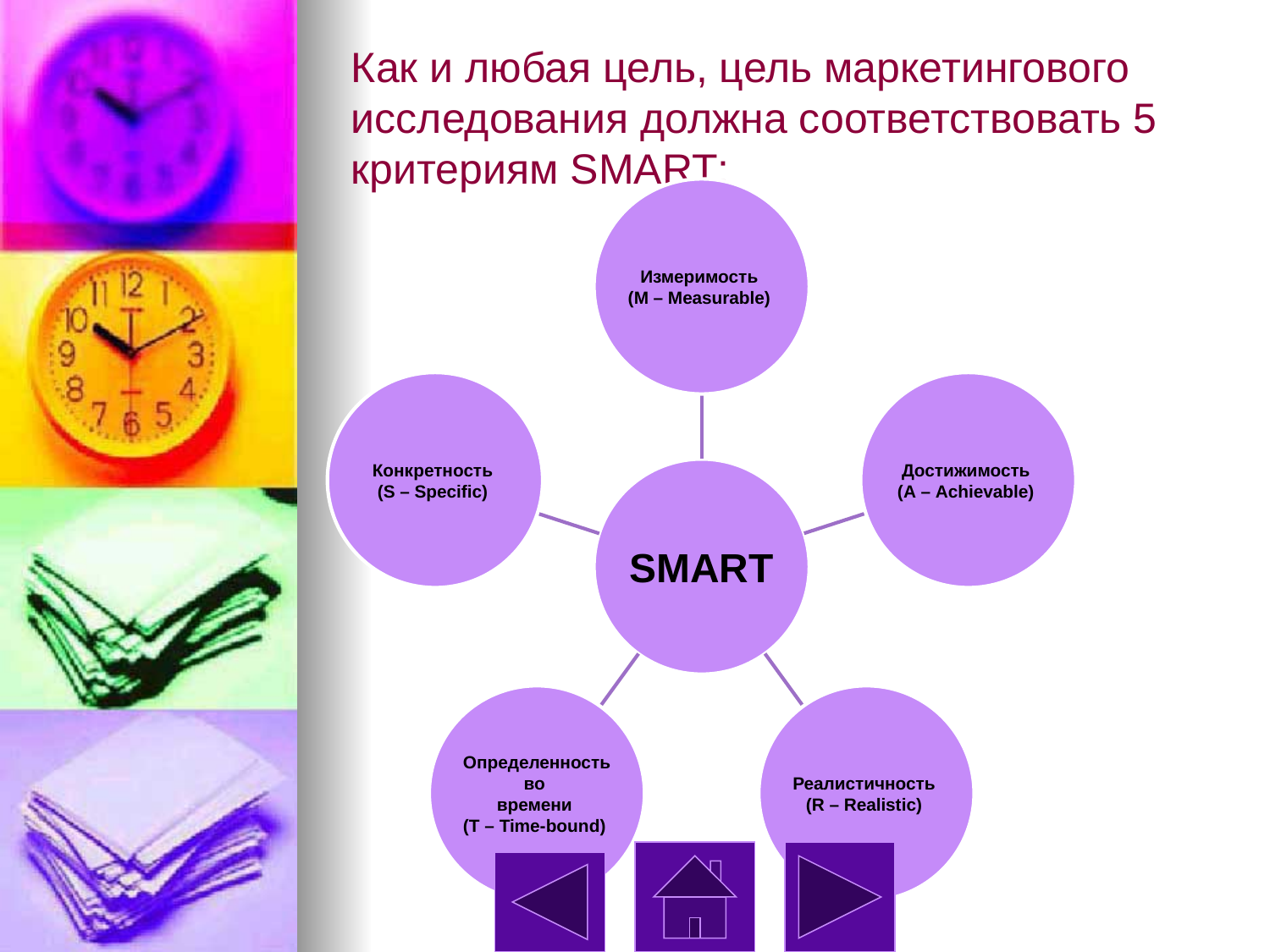

# Как и любая цель, цель маркетингового исследования должна соответствовать 5 критериям SMART:
SMART

Измеримость
(M – Measurable)

Достижимость
(A – Achievable)

Реалистичность
(R – Realistic)

Определенность во
времени
(T – Time-bound)

Конкретность
(S – Specific)